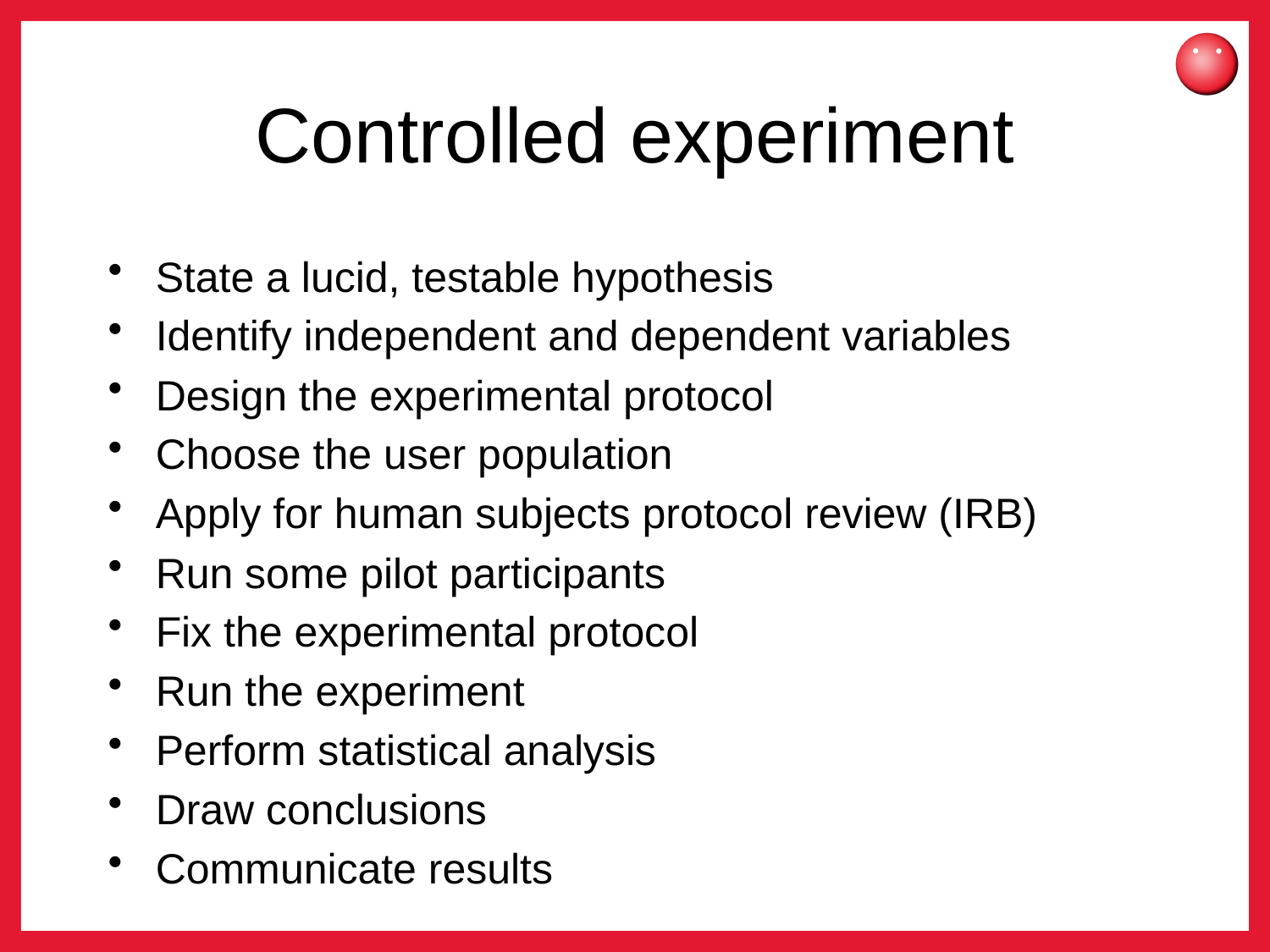

# Controlled experiment
State a lucid, testable hypothesis
Identify independent and dependent variables
Design the experimental protocol
Choose the user population
Apply for human subjects protocol review (IRB)
Run some pilot participants
Fix the experimental protocol
Run the experiment
Perform statistical analysis
Draw conclusions
Communicate results